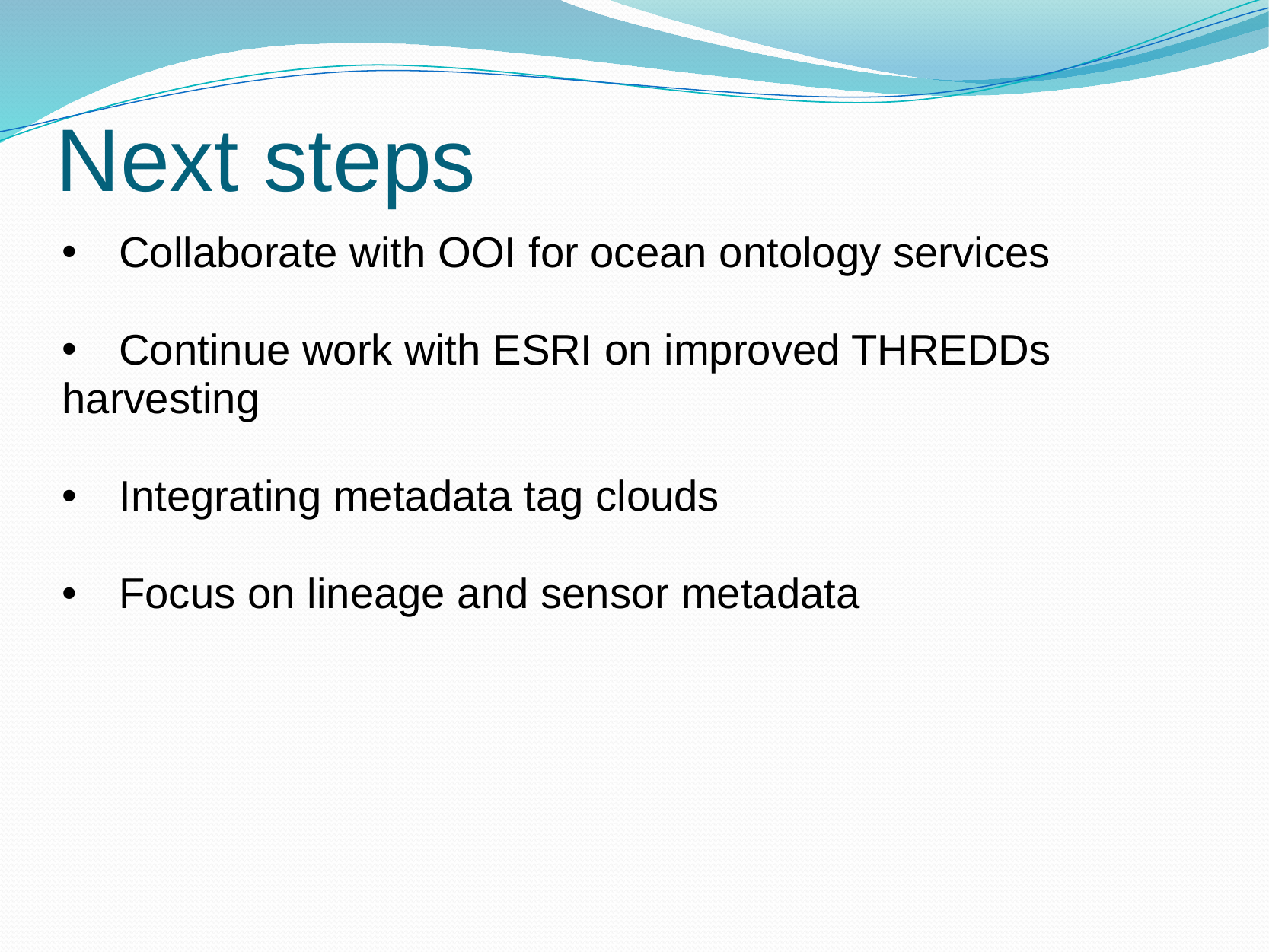

Next steps
Collaborate with OOI for ocean ontology services

Continue work with ESRI on improved THREDDs
harvesting

Integrating metadata tag clouds

Focus on lineage and sensor metadata